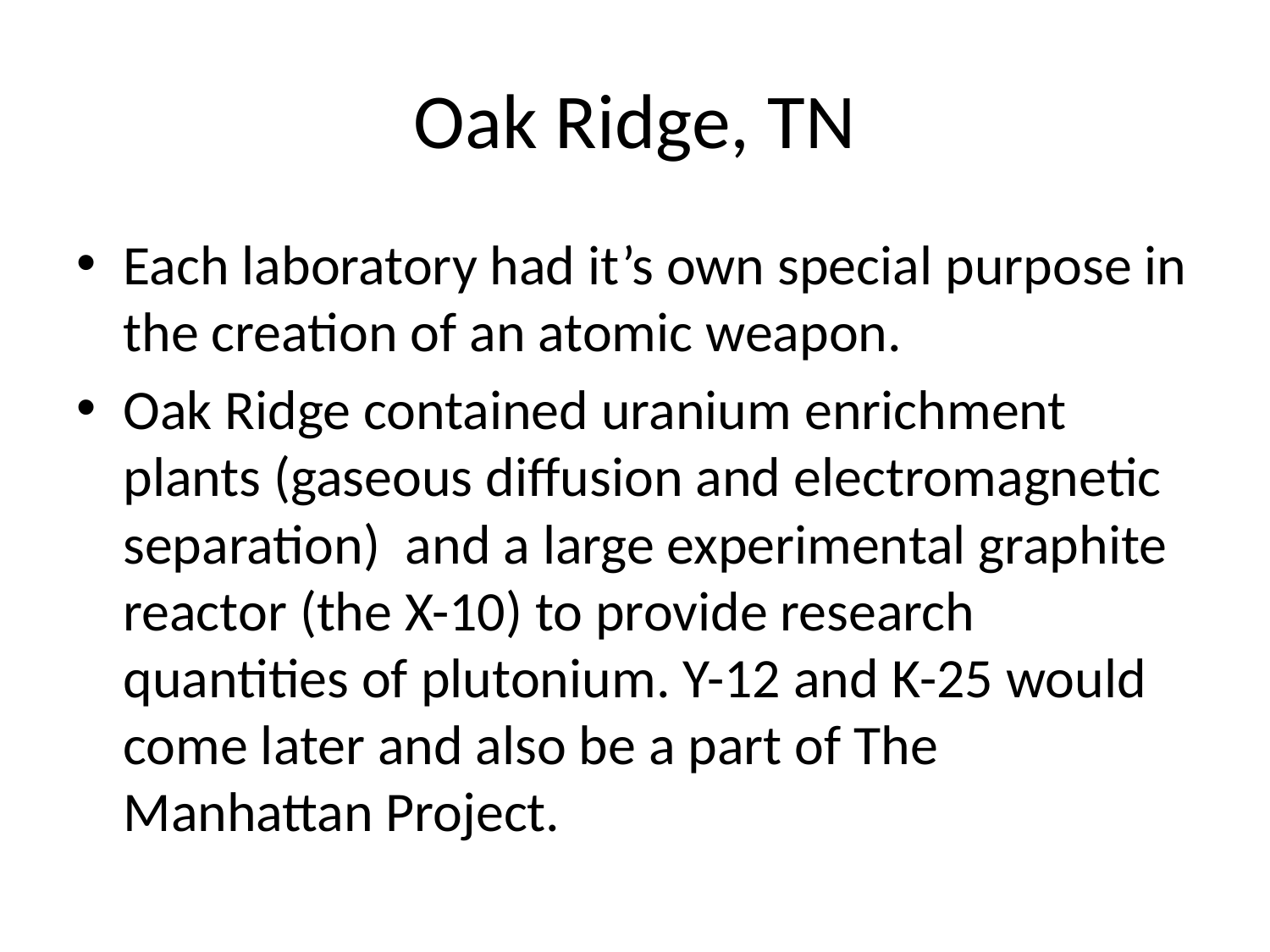

# Oak Ridge, TN
Each laboratory had it’s own special purpose in the creation of an atomic weapon.
Oak Ridge contained uranium enrichment plants (gaseous diffusion and electromagnetic separation)  and a large experimental graphite reactor (the X-10) to provide research quantities of plutonium. Y-12 and K-25 would come later and also be a part of The Manhattan Project.